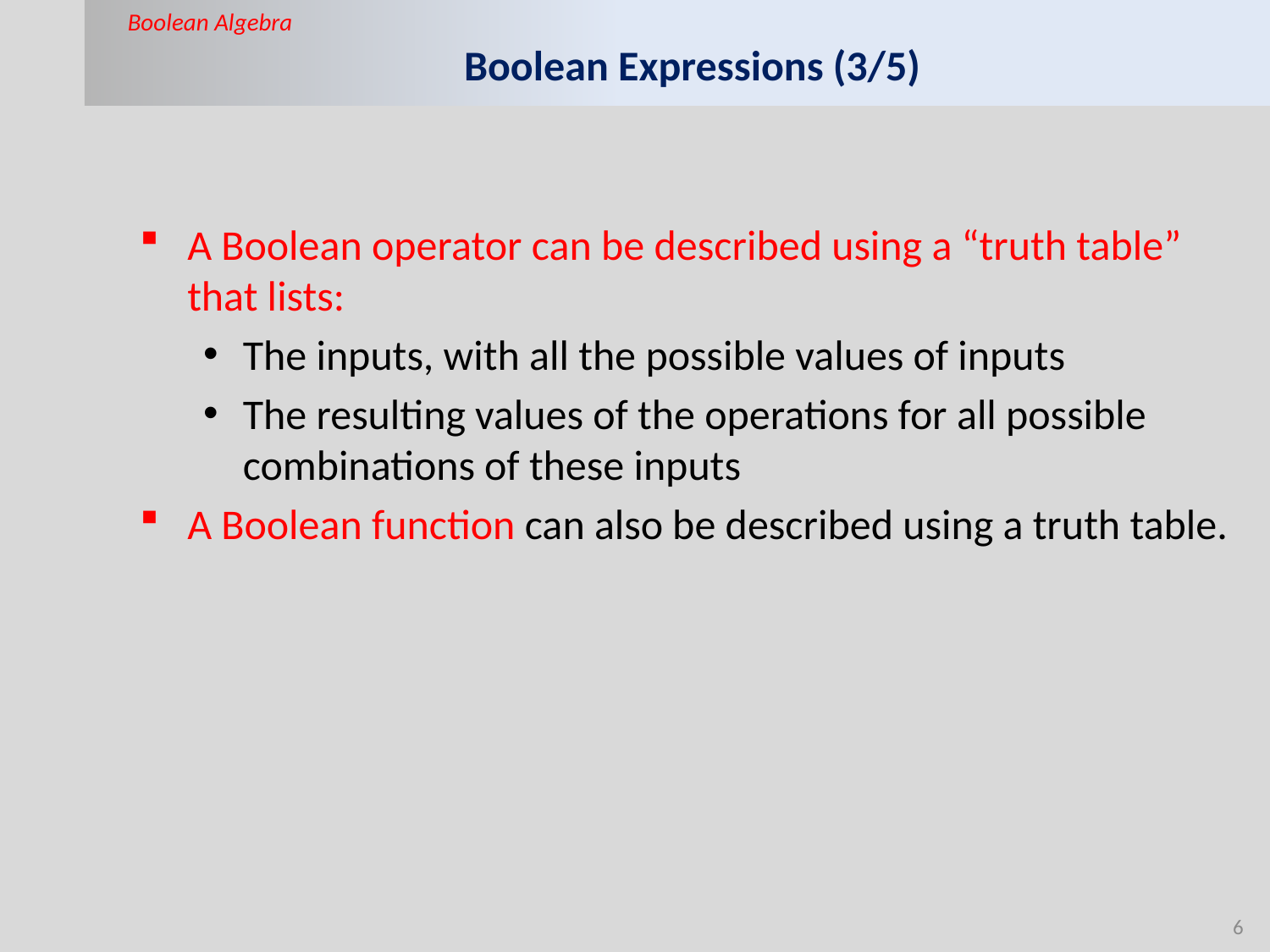

Boolean Algebra

# Boolean Expressions (3/5)
A Boolean operator can be described using a “truth table” that lists:
The inputs, with all the possible values of inputs
The resulting values of the operations for all possible combinations of these inputs
A Boolean function can also be described using a truth table.